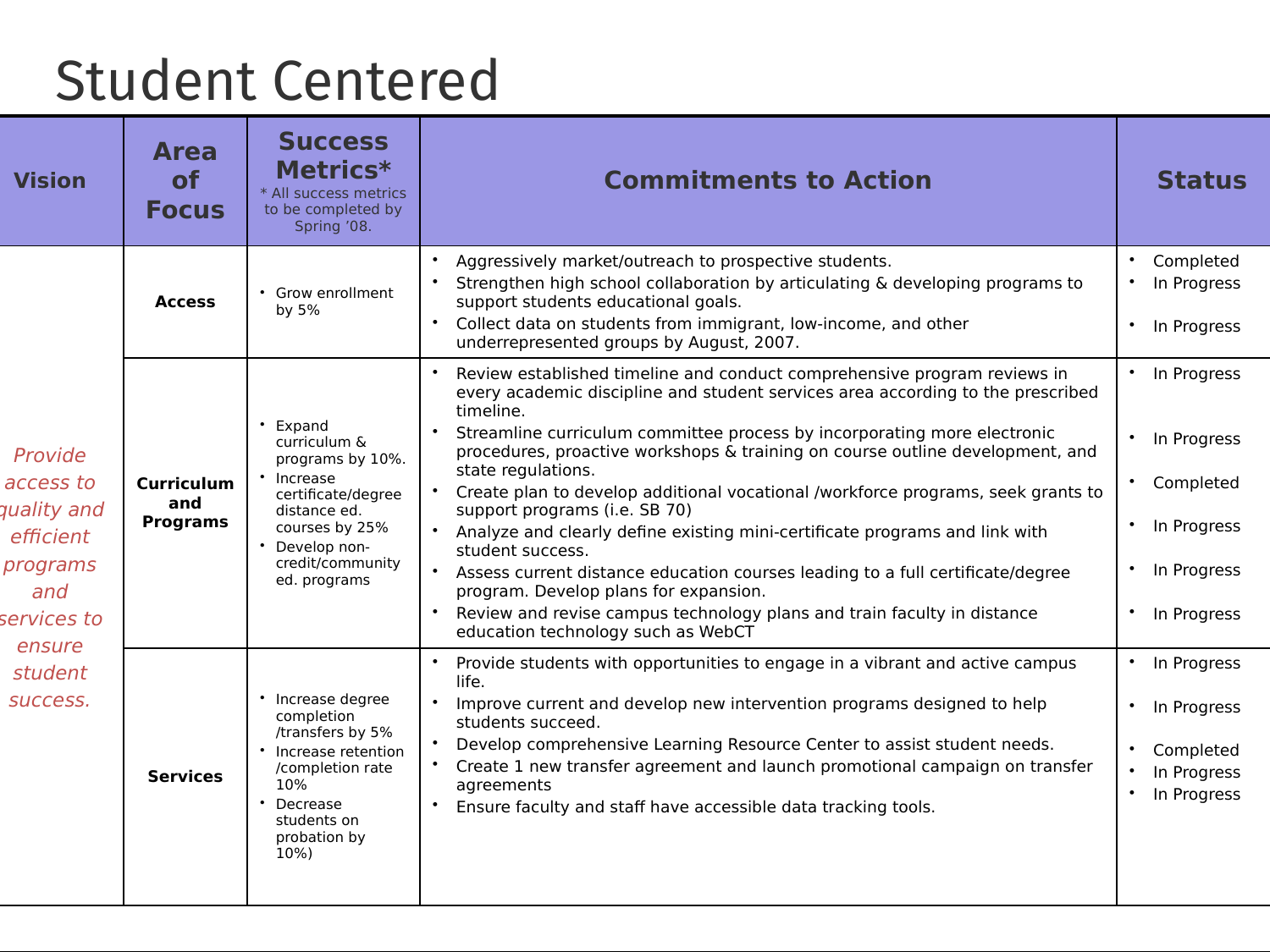

Student Centered
| Vision | Area of Focus | Success Metrics\* \* All success metrics to be completed by Spring ’08. | Commitments to Action | Status |
| --- | --- | --- | --- | --- |
| Provide access to quality and efficient programs and services to ensure student success. | Access | Grow enrollment by 5% | Aggressively market/outreach to prospective students. Strengthen high school collaboration by articulating & developing programs to support students educational goals. Collect data on students from immigrant, low-income, and other underrepresented groups by August, 2007. | Completed In Progress In Progress |
|  | Curriculum and Programs | Expand curriculum & programs by 10%. Increase certificate/degree distance ed. courses by 25% Develop non-credit/community ed. programs | Review established timeline and conduct comprehensive program reviews in every academic discipline and student services area according to the prescribed timeline. Streamline curriculum committee process by incorporating more electronic procedures, proactive workshops & training on course outline development, and state regulations. Create plan to develop additional vocational /workforce programs, seek grants to support programs (i.e. SB 70) Analyze and clearly define existing mini-certificate programs and link with student success. Assess current distance education courses leading to a full certificate/degree program. Develop plans for expansion. Review and revise campus technology plans and train faculty in distance education technology such as WebCT | In Progress In Progress Completed In Progress In Progress In Progress |
|  | Services | Increase degree completion /transfers by 5% Increase retention /completion rate 10% Decrease students on probation by 10%) | Provide students with opportunities to engage in a vibrant and active campus life. Improve current and develop new intervention programs designed to help students succeed. Develop comprehensive Learning Resource Center to assist student needs. Create 1 new transfer agreement and launch promotional campaign on transfer agreements Ensure faculty and staff have accessible data tracking tools. | In Progress In Progress Completed In Progress In Progress |
1